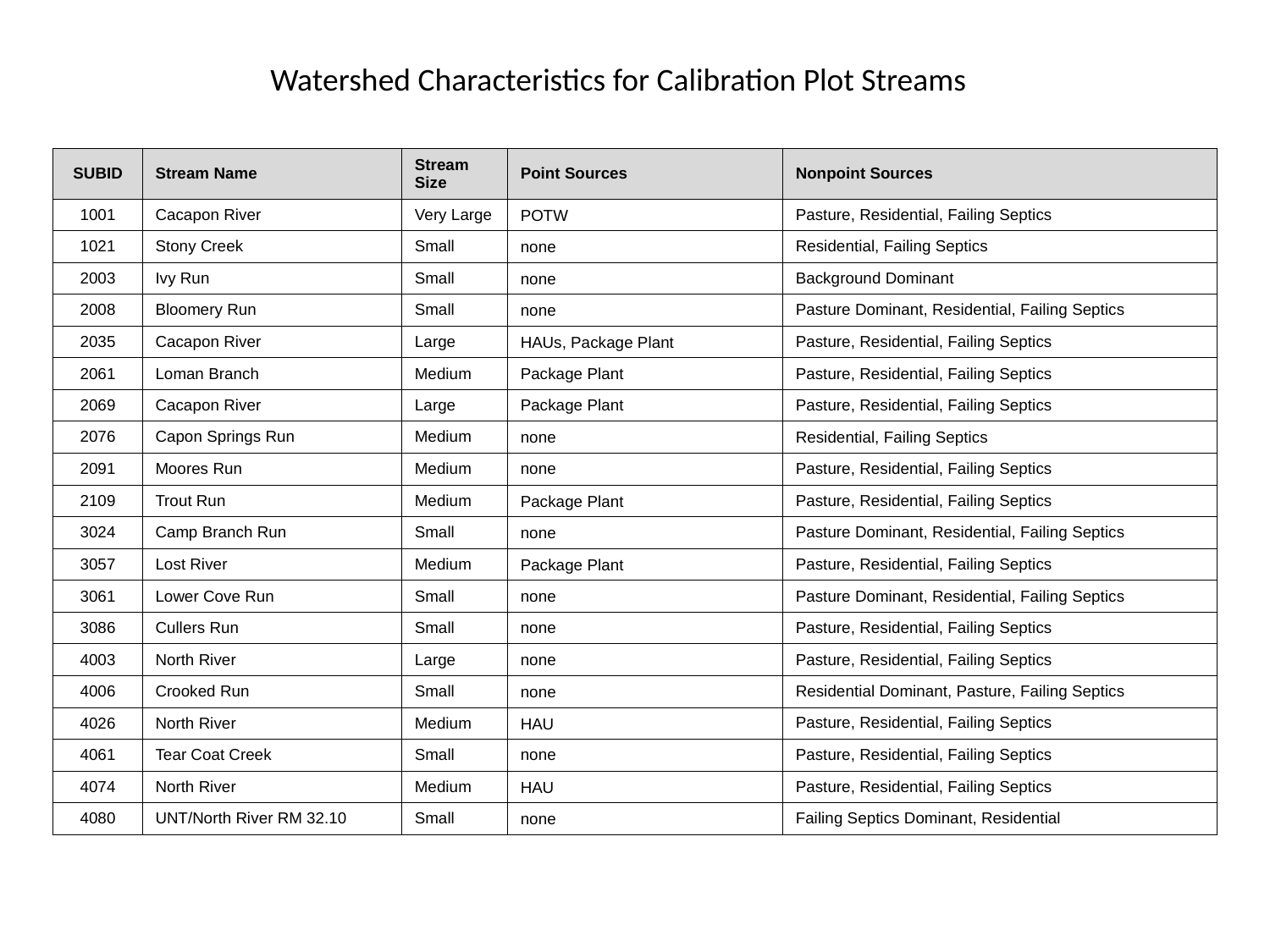

Watershed Characteristics for Calibration Plot Streams
| SUBID | Stream Name | Stream Size | Point Sources | Nonpoint Sources |
| --- | --- | --- | --- | --- |
| 1001 | Cacapon River | Very Large | POTW | Pasture, Residential, Failing Septics |
| 1021 | Stony Creek | Small | none | Residential, Failing Septics |
| 2003 | Ivy Run | Small | none | Background Dominant |
| 2008 | Bloomery Run | Small | none | Pasture Dominant, Residential, Failing Septics |
| 2035 | Cacapon River | Large | HAUs, Package Plant | Pasture, Residential, Failing Septics |
| 2061 | Loman Branch | Medium | Package Plant | Pasture, Residential, Failing Septics |
| 2069 | Cacapon River | Large | Package Plant | Pasture, Residential, Failing Septics |
| 2076 | Capon Springs Run | Medium | none | Residential, Failing Septics |
| 2091 | Moores Run | Medium | none | Pasture, Residential, Failing Septics |
| 2109 | Trout Run | Medium | Package Plant | Pasture, Residential, Failing Septics |
| 3024 | Camp Branch Run | Small | none | Pasture Dominant, Residential, Failing Septics |
| 3057 | Lost River | Medium | Package Plant | Pasture, Residential, Failing Septics |
| 3061 | Lower Cove Run | Small | none | Pasture Dominant, Residential, Failing Septics |
| 3086 | Cullers Run | Small | none | Pasture, Residential, Failing Septics |
| 4003 | North River | Large | none | Pasture, Residential, Failing Septics |
| 4006 | Crooked Run | Small | none | Residential Dominant, Pasture, Failing Septics |
| 4026 | North River | Medium | HAU | Pasture, Residential, Failing Septics |
| 4061 | Tear Coat Creek | Small | none | Pasture, Residential, Failing Septics |
| 4074 | North River | Medium | HAU | Pasture, Residential, Failing Septics |
| 4080 | UNT/North River RM 32.10 | Small | none | Failing Septics Dominant, Residential |